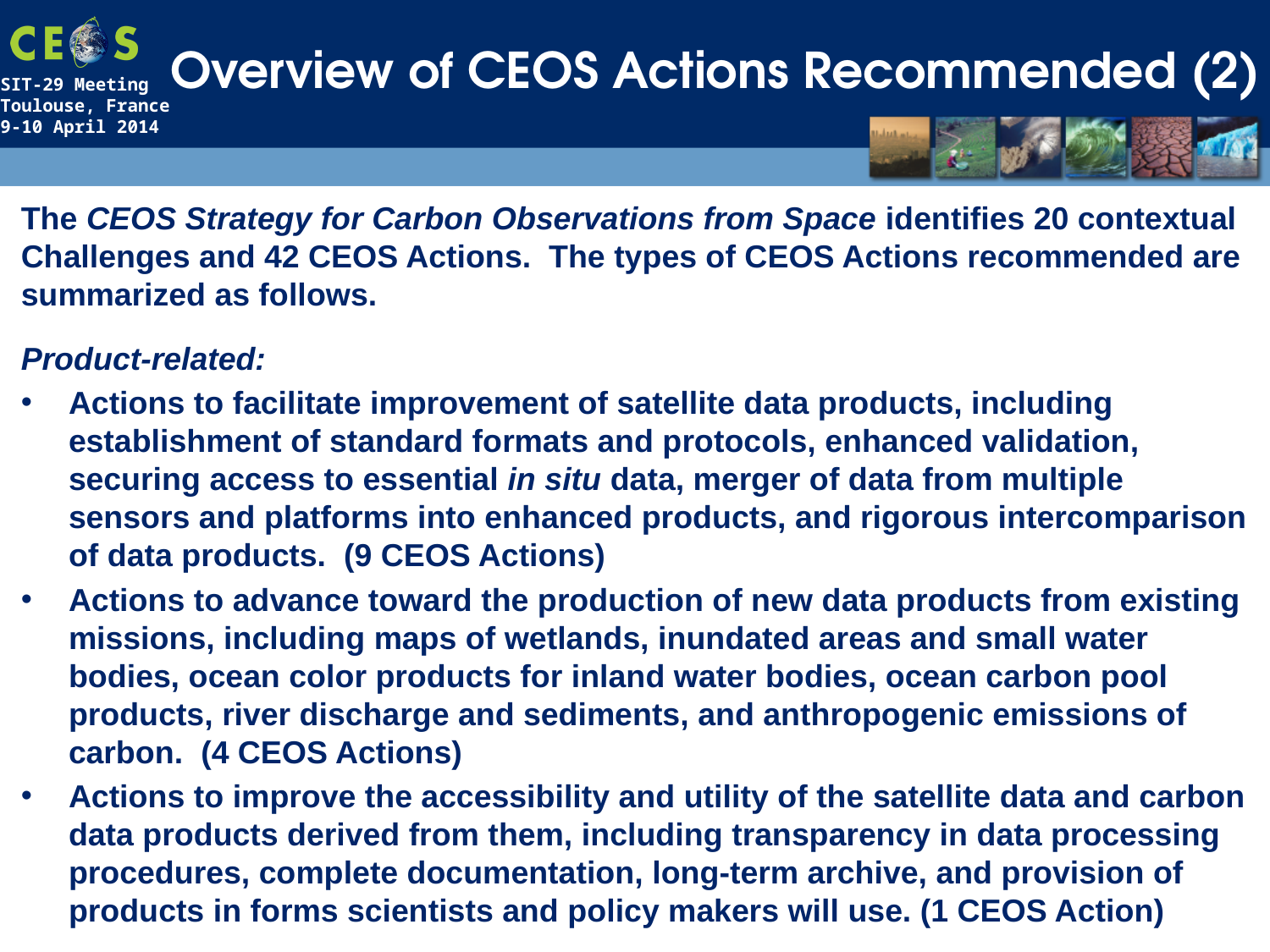

# Overview of CEOS Actions Recommended (2)
The CEOS Strategy for Carbon Observations from Space identifies 20 contextual Challenges and 42 CEOS Actions.  The types of CEOS Actions recommended are summarized as follows.

Product-related:
Actions to facilitate improvement of satellite data products, including establishment of standard formats and protocols, enhanced validation, securing access to essential in situ data, merger of data from multiple sensors and platforms into enhanced products, and rigorous intercomparison of data products.  (9 CEOS Actions)
Actions to advance toward the production of new data products from existing missions, including maps of wetlands, inundated areas and small water bodies, ocean color products for inland water bodies, ocean carbon pool products, river discharge and sediments, and anthropogenic emissions of carbon.  (4 CEOS Actions)
Actions to improve the accessibility and utility of the satellite data and carbon data products derived from them, including transparency in data processing procedures, complete documentation, long-term archive, and provision of products in forms scientists and policy makers will use. (1 CEOS Action)